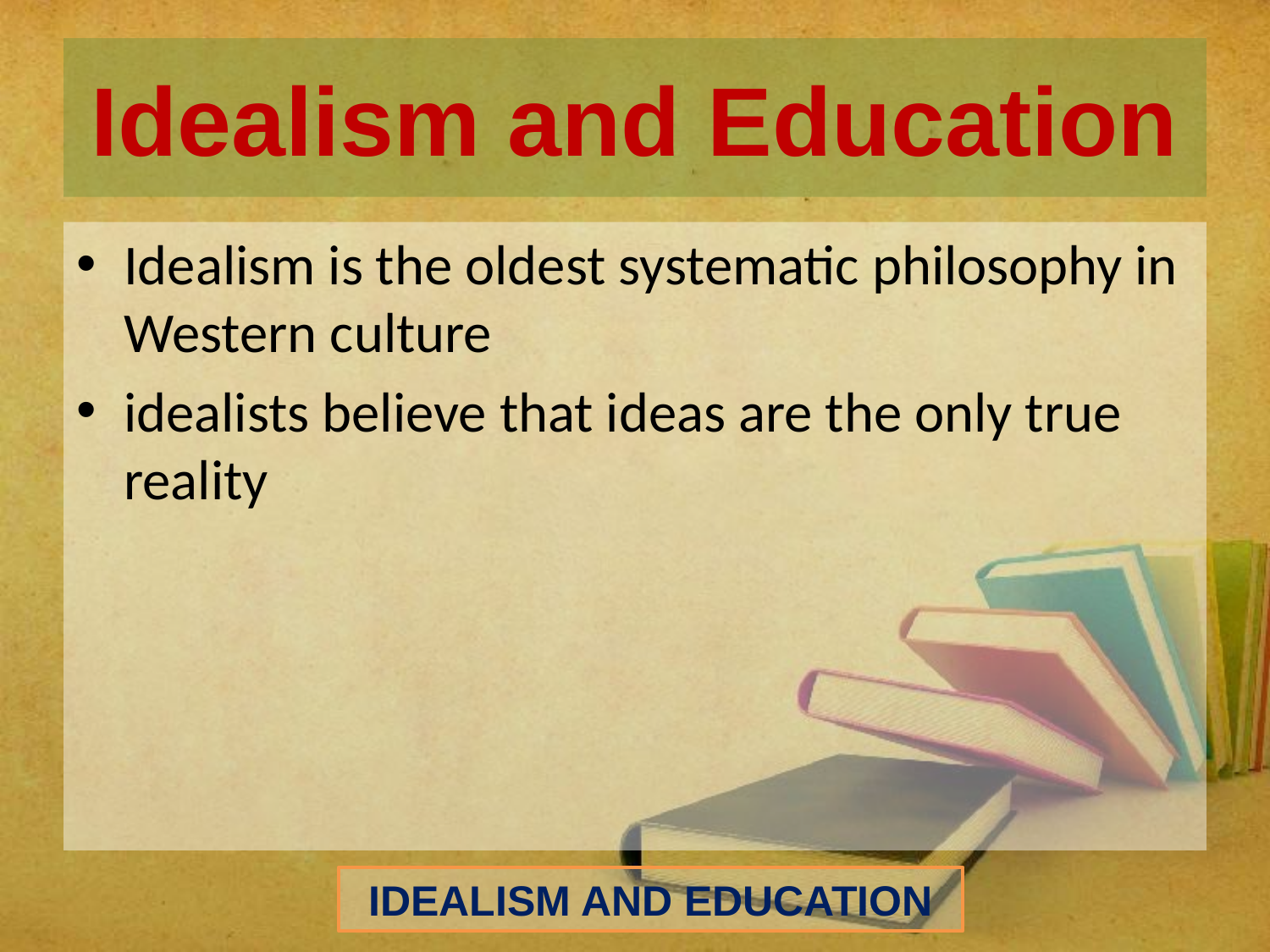

# Idealism and Education
Idealism is the oldest systematic philosophy in Western culture
idealists believe that ideas are the only true reality
IDEALISM AND EDUCATION